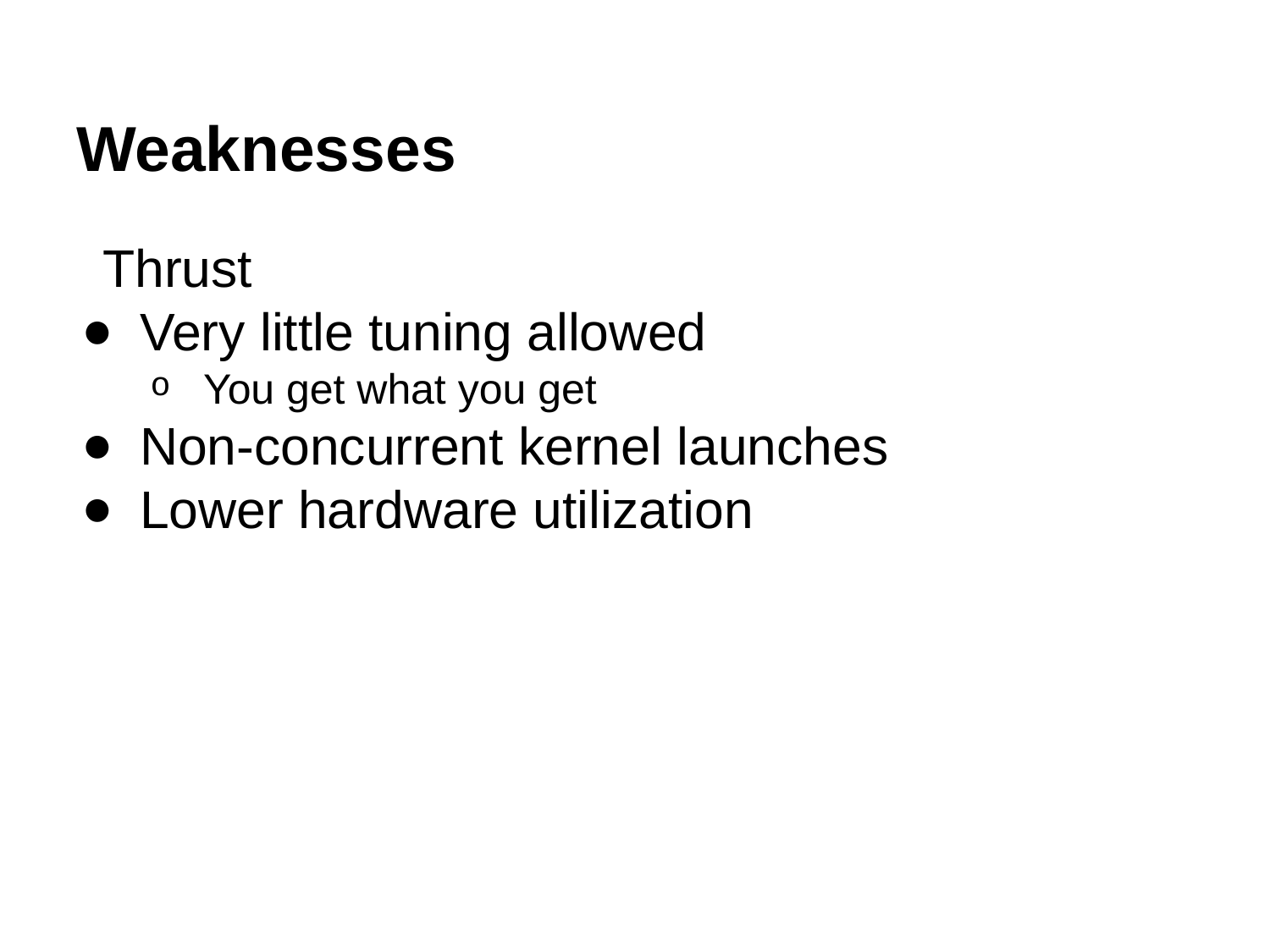

# Weaknesses
Thrust
Very little tuning allowed
You get what you get
Non-concurrent kernel launches
Lower hardware utilization